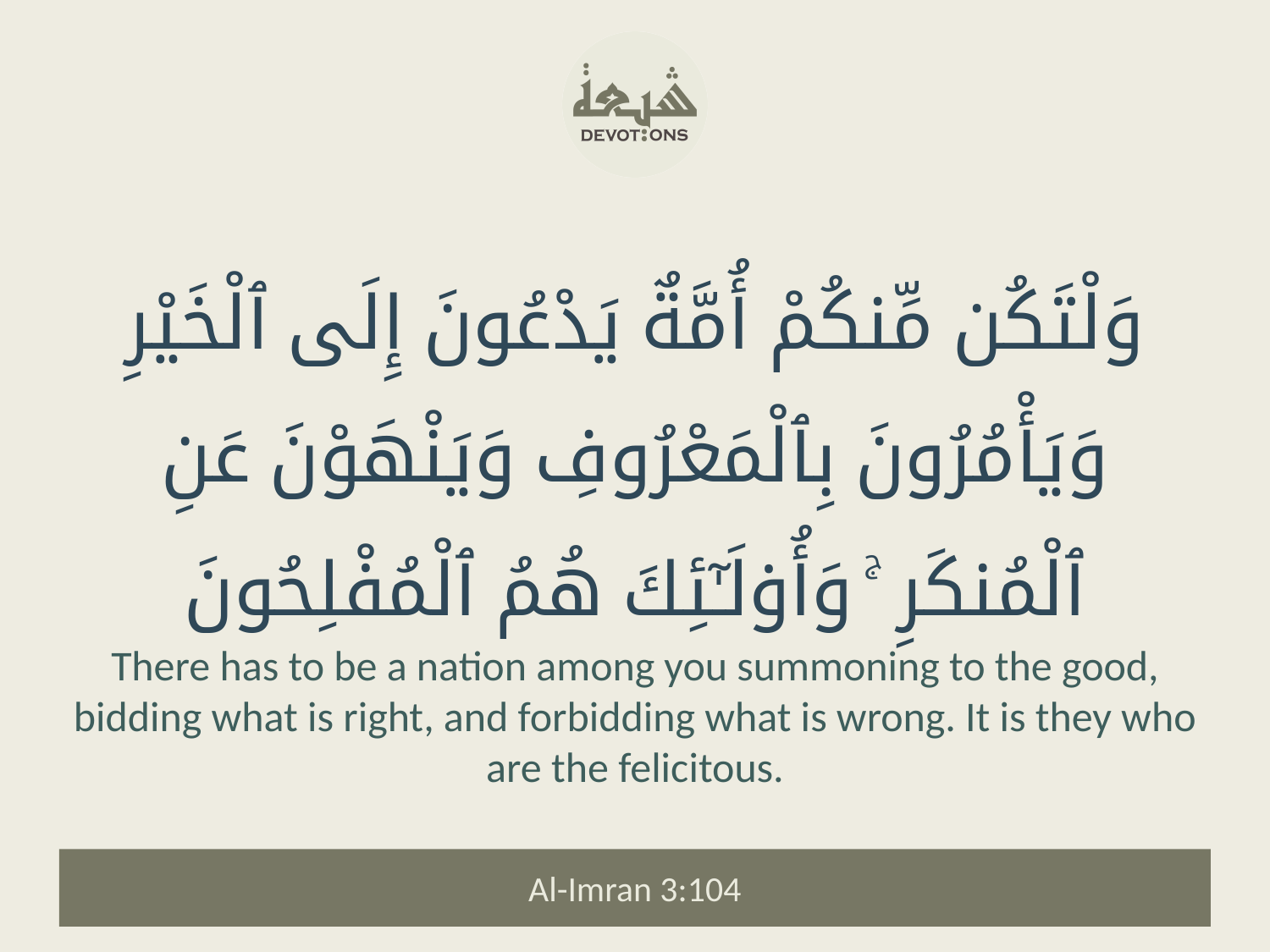

وَلْتَكُن مِّنكُمْ أُمَّةٌ يَدْعُونَ إِلَى ٱلْخَيْرِ وَيَأْمُرُونَ بِٱلْمَعْرُوفِ وَيَنْهَوْنَ عَنِ ٱلْمُنكَرِ ۚ وَأُو۟لَـٰٓئِكَ هُمُ ٱلْمُفْلِحُونَ
There has to be a nation among you summoning to the good, bidding what is right, and forbidding what is wrong. It is they who are the felicitous.
Al-Imran 3:104